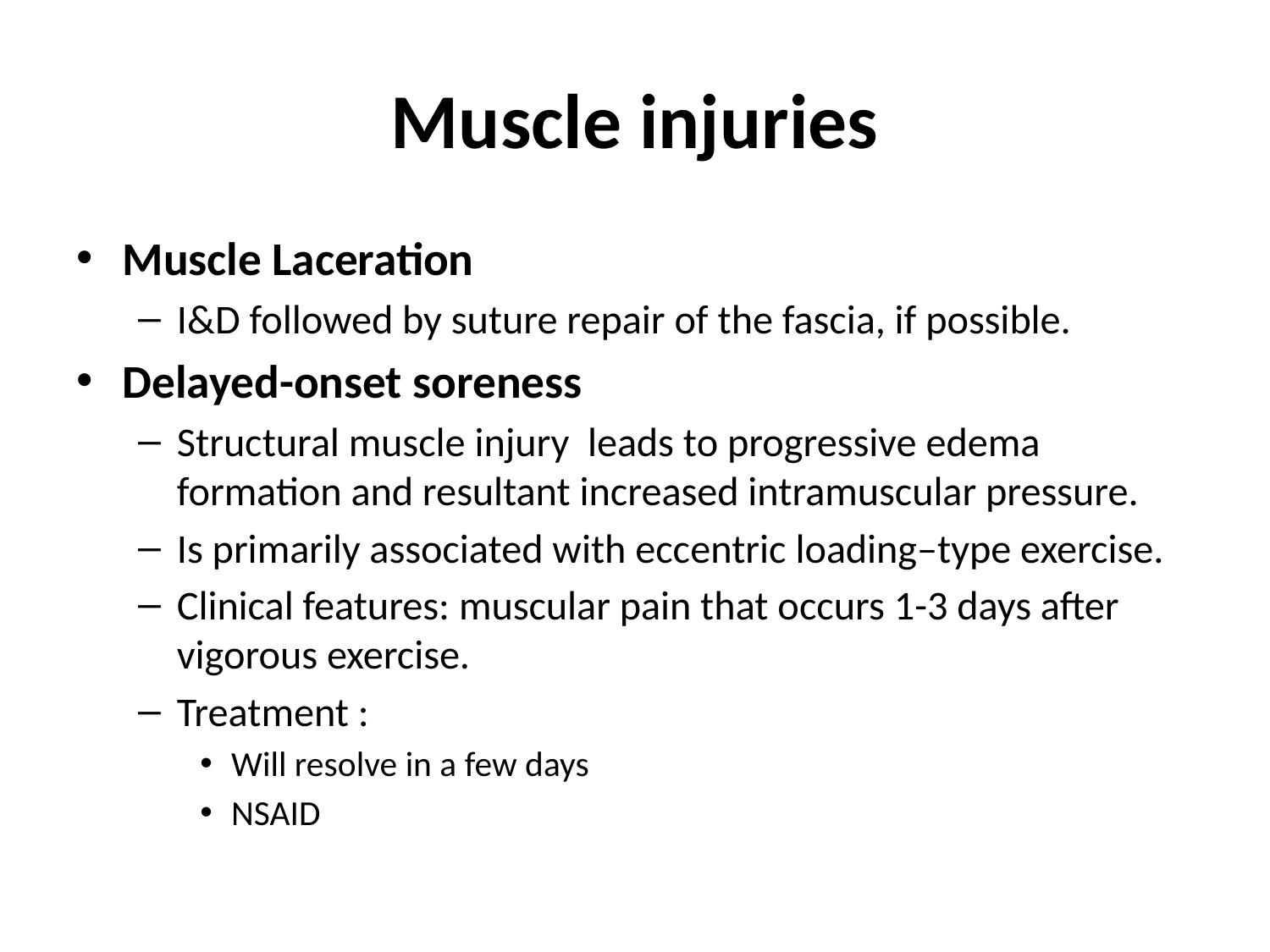

# Muscle injuries
Muscle Laceration
I&D followed by suture repair of the fascia, if possible.
Delayed-onset soreness
Structural muscle injury  leads to progressive edema formation and resultant increased intramuscular pressure.
Is primarily associated with eccentric loading–type exercise.
Clinical features: muscular pain that occurs 1-3 days after vigorous exercise.
Treatment :
Will resolve in a few days
NSAID